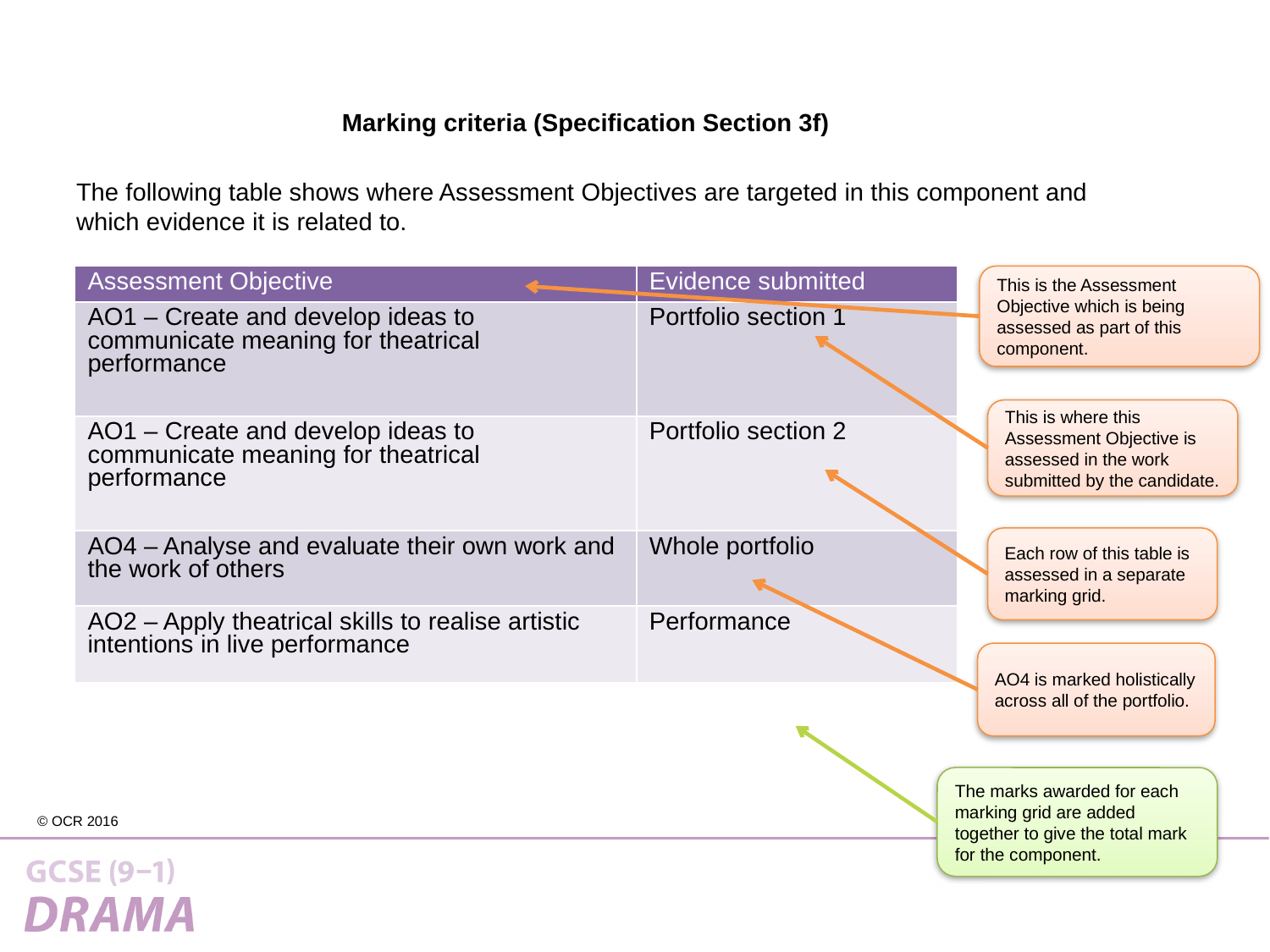

Marking criteria (Specification Section 3f)

The following table shows where Assessment Objectives are targeted in this component and which evidence it is related to.

| Assessment Objective | Evidence submitted |
| --- | --- |
| AO1 – Create and develop ideas to communicate meaning for theatrical performance | Portfolio section 1 |
| AO1 – Create and develop ideas to communicate meaning for theatrical performance | Portfolio section 2 |
| AO4 – Analyse and evaluate their own work and the work of others | Whole portfolio |
| AO2 – Apply theatrical skills to realise artistic intentions in live performance | Performance |
This is the Assessment Objective which is being assessed as part of this component.
This is where this Assessment Objective is assessed in the work submitted by the candidate.
Each row of this table is assessed in a separate marking grid.
AO4 is marked holistically across all of the portfolio.
The marks awarded for each marking grid are added together to give the total mark for the component.